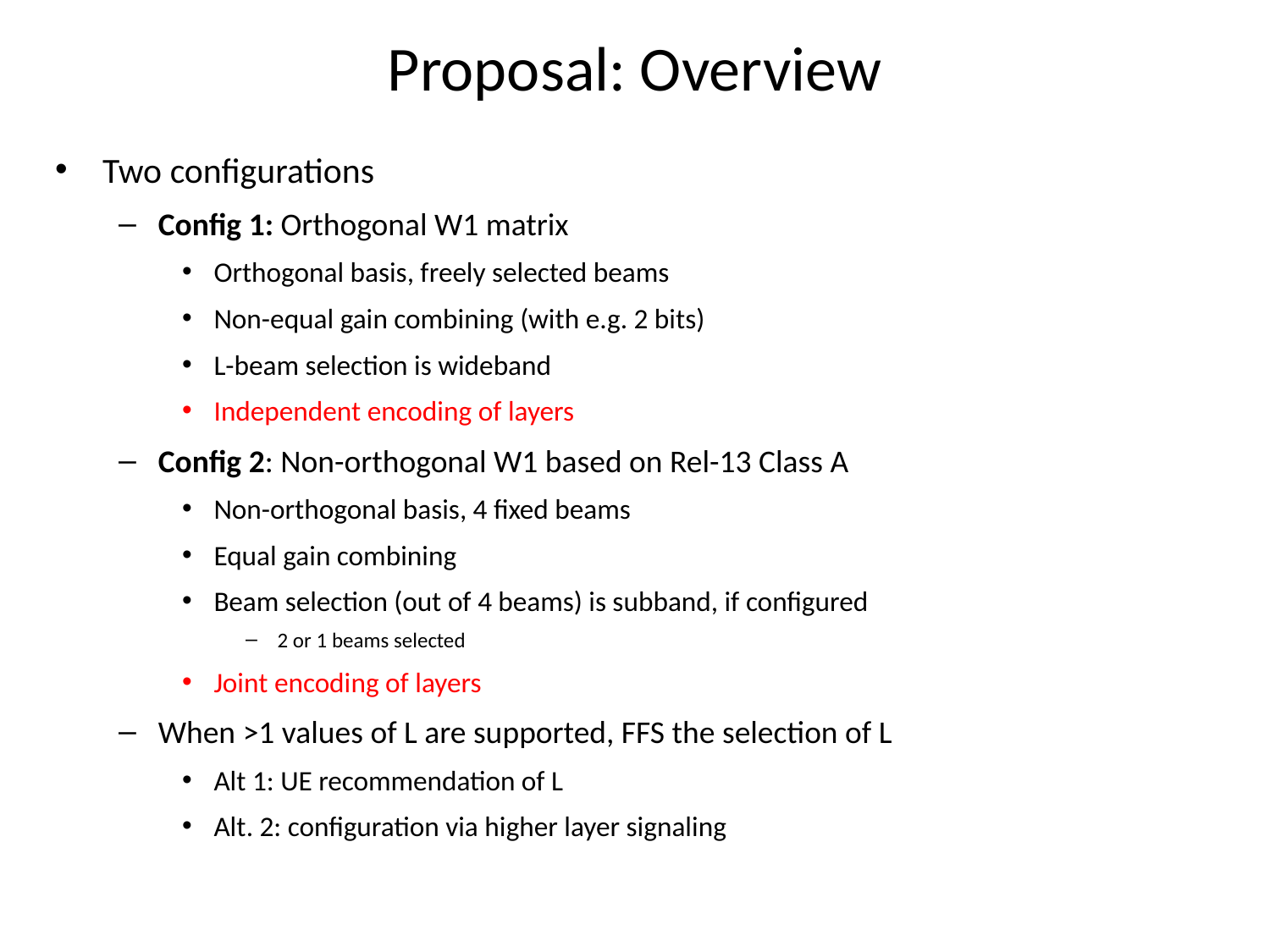

# Proposal: Overview
Two configurations
Config 1: Orthogonal W1 matrix
Orthogonal basis, freely selected beams
Non-equal gain combining (with e.g. 2 bits)
L-beam selection is wideband
Independent encoding of layers
Config 2: Non-orthogonal W1 based on Rel-13 Class A
Non-orthogonal basis, 4 fixed beams
Equal gain combining
Beam selection (out of 4 beams) is subband, if configured
2 or 1 beams selected
Joint encoding of layers
When >1 values of L are supported, FFS the selection of L
Alt 1: UE recommendation of L
Alt. 2: configuration via higher layer signaling